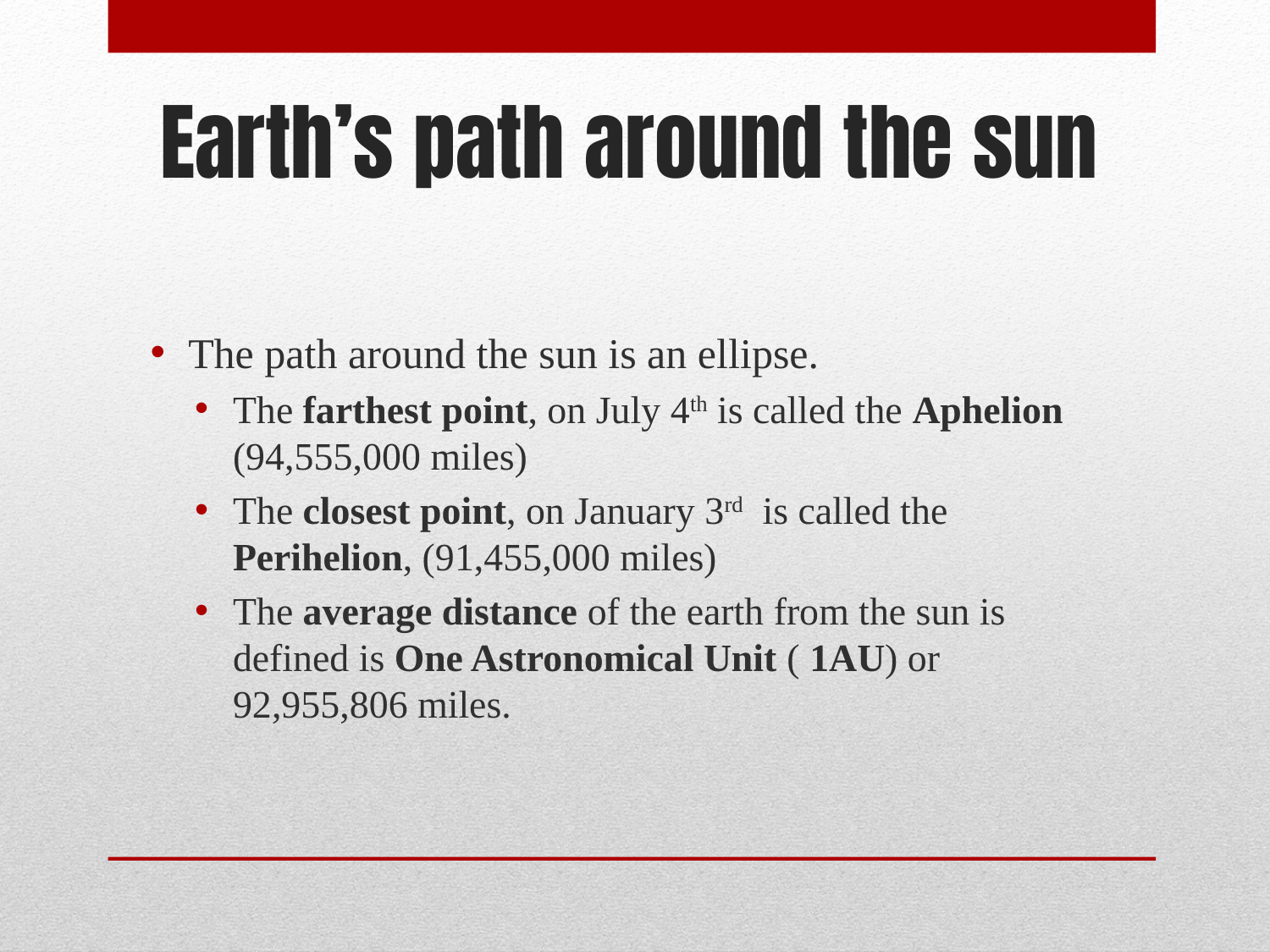

Earth’s path around the sun
The path around the sun is an ellipse.
The farthest point, on July 4th is called the Aphelion (94,555,000 miles)
The closest point, on January 3rd  is called the Perihelion, (91,455,000 miles)
The average distance of the earth from the sun is defined is One Astronomical Unit ( 1AU) or 92,955,806 miles.